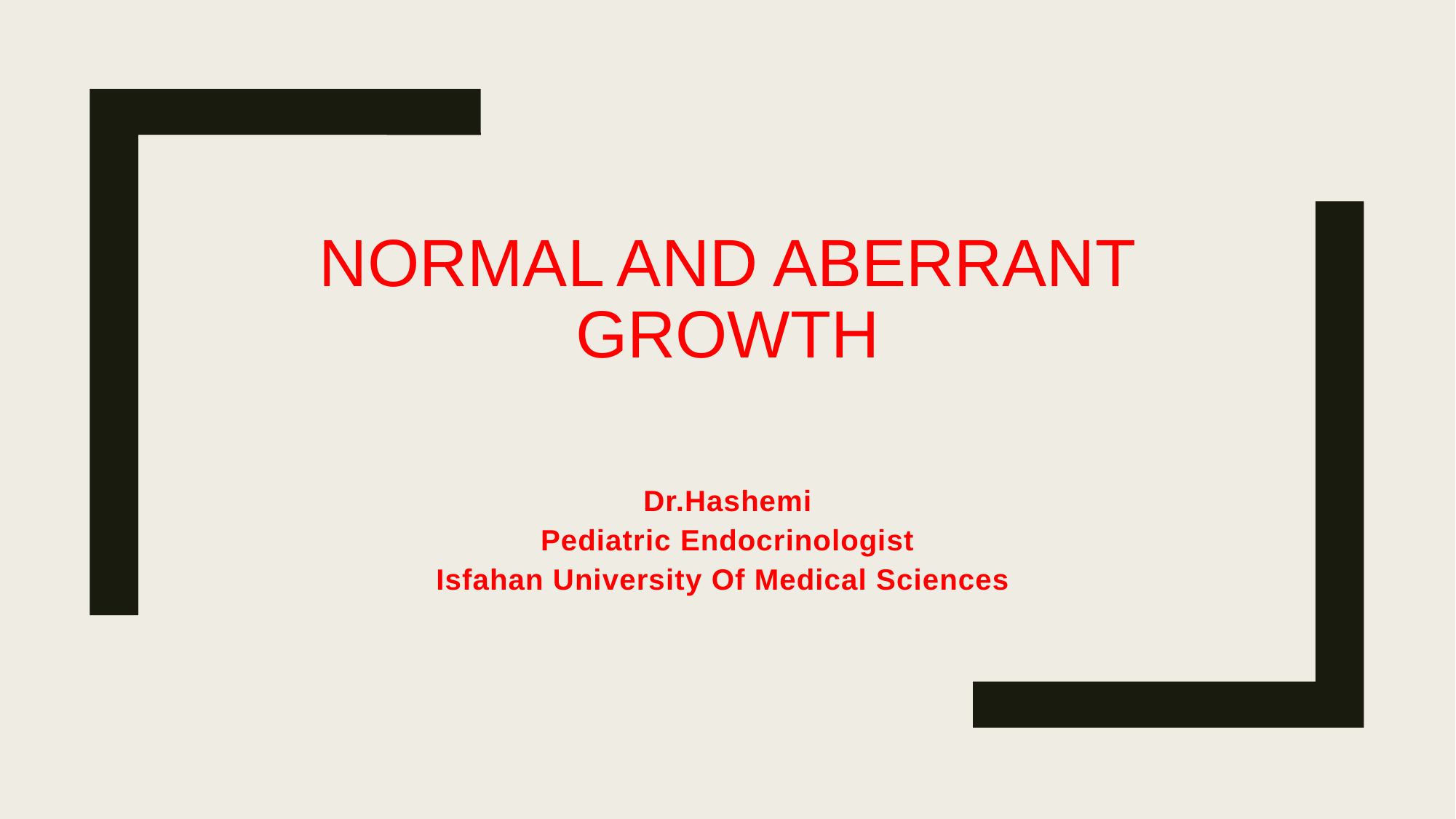

# Normal and aberrant growth
Dr.Hashemi
Pediatric Endocrinologist
Isfahan University Of Medical Sciences